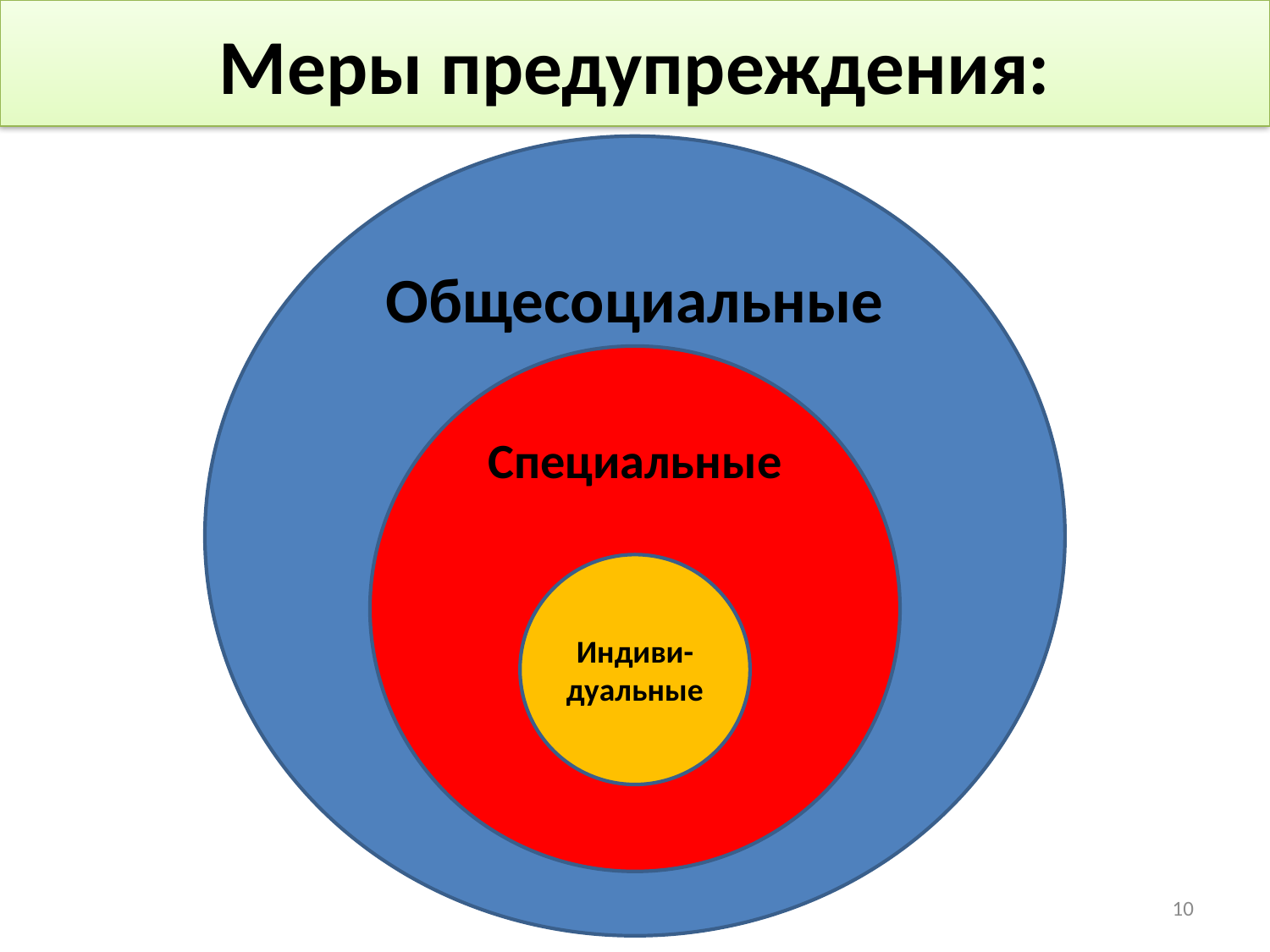

# Меры предупреждения:

Общесоциальные
Специальные
Индиви-дуальные
10